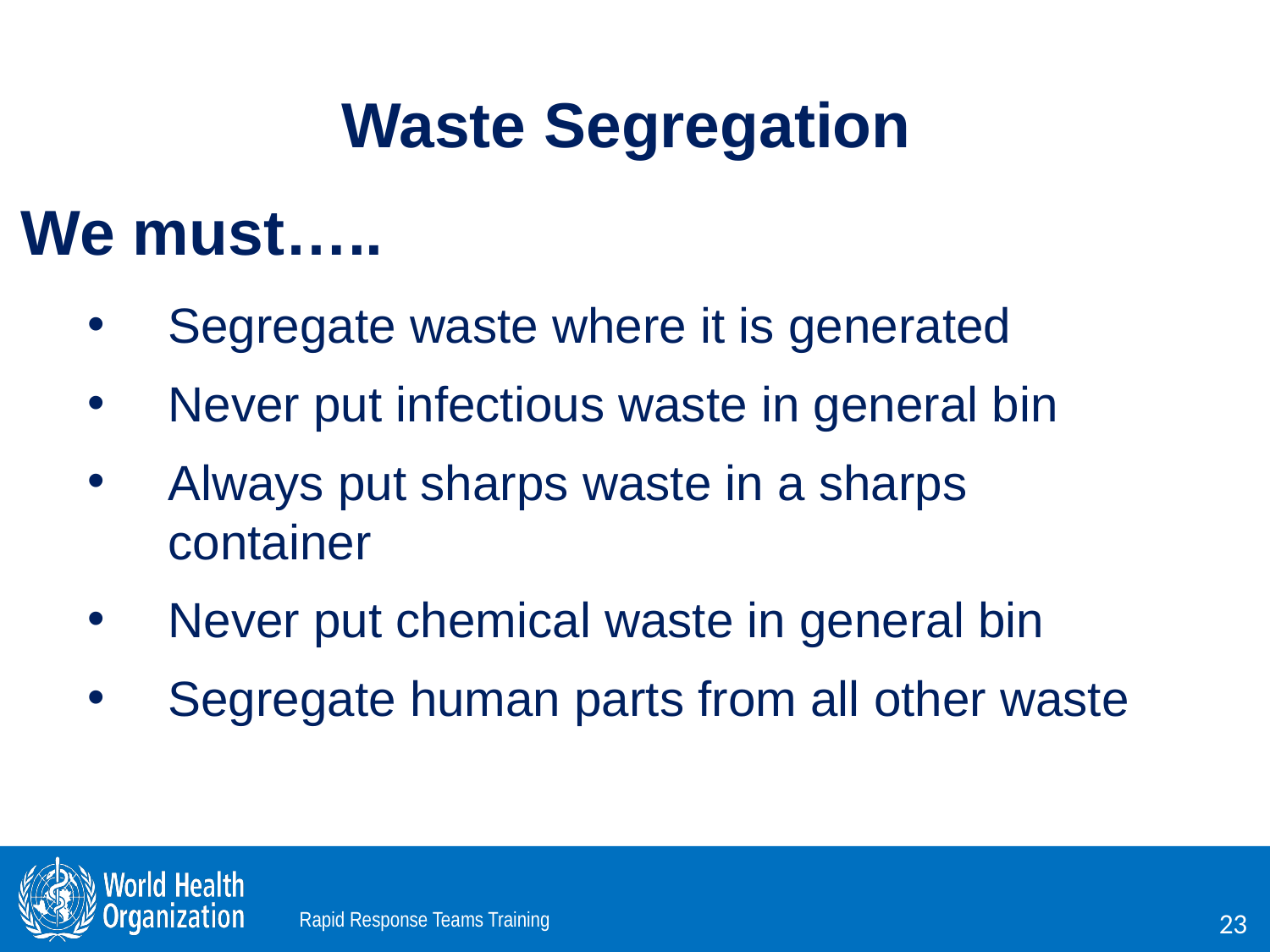

Waste Segregation
We must…..
Segregate waste where it is generated
Never put infectious waste in general bin
Always put sharps waste in a sharps container
Never put chemical waste in general bin
Segregate human parts from all other waste